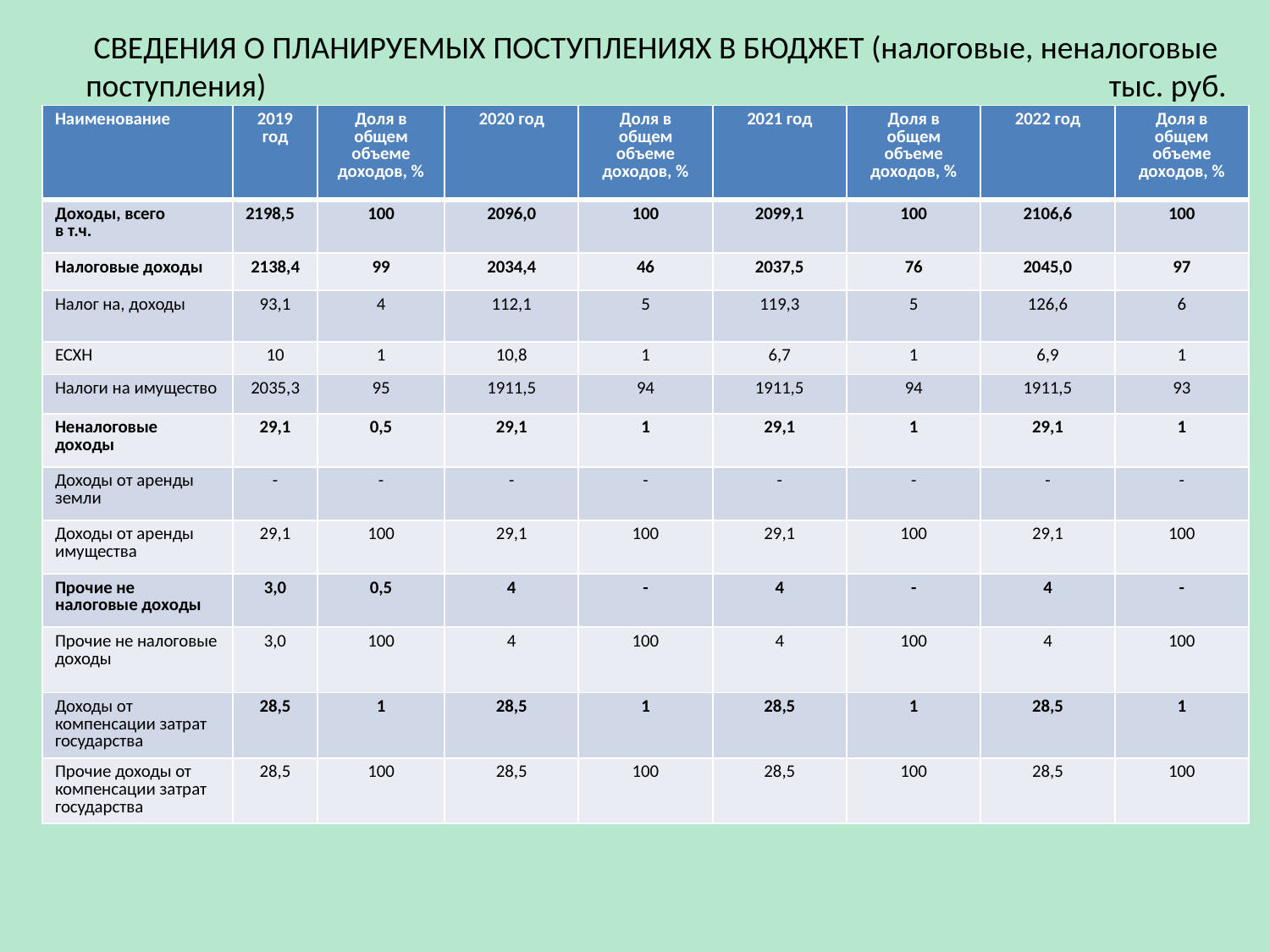

СВЕДЕНИЯ О ПЛАНИРУЕМЫХ ПОСТУПЛЕНИЯХ В БЮДЖЕТ (налоговые, неналоговые поступления)                  						 тыс. руб.
| Наименование | 2019 год | Доля в общем объеме доходов, % | 2020 год | Доля в общем объеме доходов, % | 2021 год | Доля в общем объеме доходов, % | 2022 год | Доля в общем объеме доходов, % |
| --- | --- | --- | --- | --- | --- | --- | --- | --- |
| Доходы, всего в т.ч. | 2198,5 | 100 | 2096,0 | 100 | 2099,1 | 100 | 2106,6 | 100 |
| Налоговые доходы | 2138,4 | 99 | 2034,4 | 46 | 2037,5 | 76 | 2045,0 | 97 |
| Налог на, доходы | 93,1 | 4 | 112,1 | 5 | 119,3 | 5 | 126,6 | 6 |
| ЕСХН | 10 | 1 | 10,8 | 1 | 6,7 | 1 | 6,9 | 1 |
| Налоги на имущество | 2035,3 | 95 | 1911,5 | 94 | 1911,5 | 94 | 1911,5 | 93 |
| Неналоговые доходы | 29,1 | 0,5 | 29,1 | 1 | 29,1 | 1 | 29,1 | 1 |
| Доходы от аренды земли | - | - | - | - | - | - | - | - |
| Доходы от аренды имущества | 29,1 | 100 | 29,1 | 100 | 29,1 | 100 | 29,1 | 100 |
| Прочие не налоговые доходы | 3,0 | 0,5 | 4 | - | 4 | - | 4 | - |
| Прочие не налоговые доходы | 3,0 | 100 | 4 | 100 | 4 | 100 | 4 | 100 |
| Доходы от компенсации затрат государства | 28,5 | 1 | 28,5 | 1 | 28,5 | 1 | 28,5 | 1 |
| Прочие доходы от компенсации затрат государства | 28,5 | 100 | 28,5 | 100 | 28,5 | 100 | 28,5 | 100 |